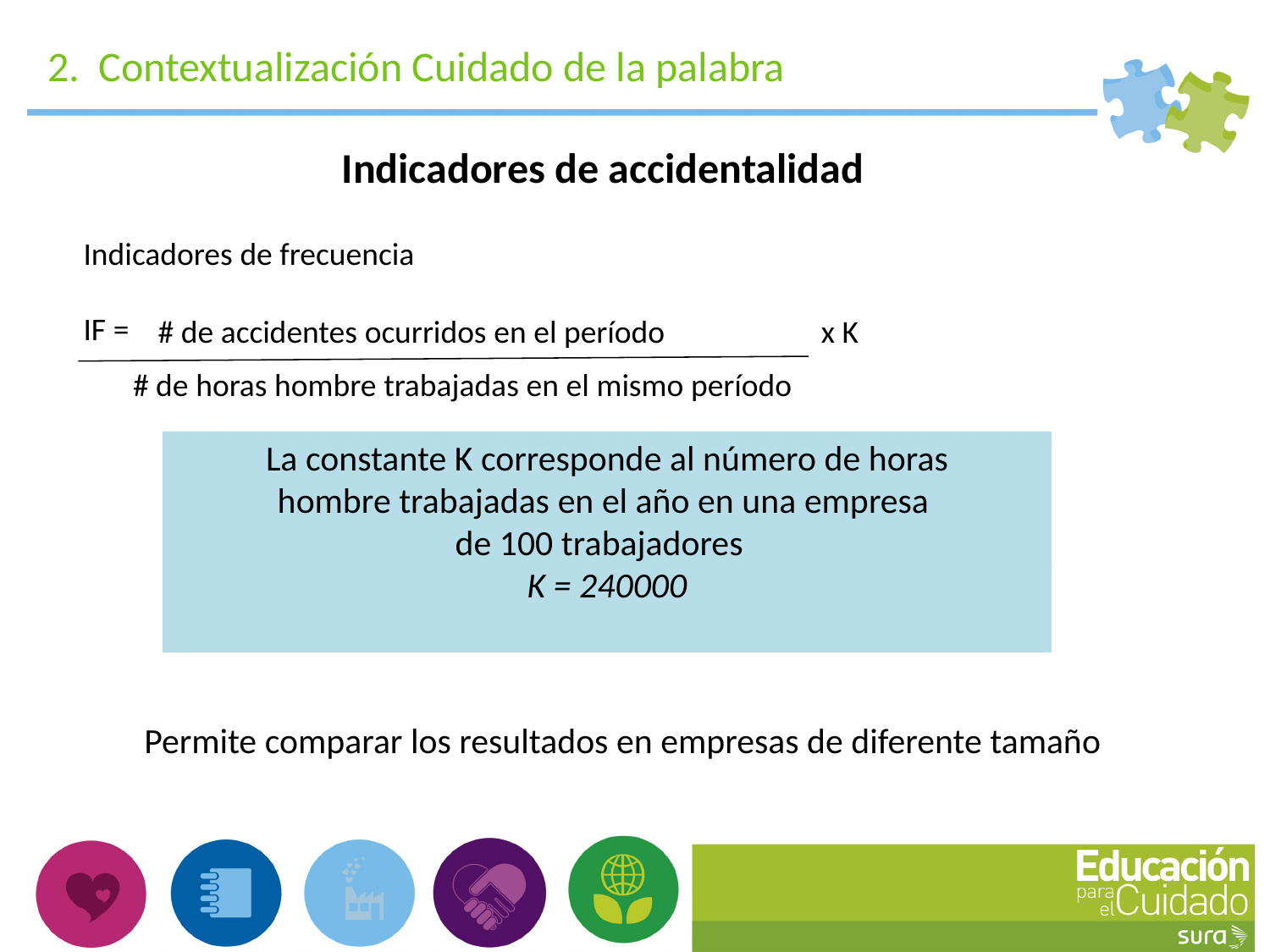

2.  Contextualización Cuidado de la palabra
Indicadores de accidentalidad
Indicadores de frecuencia
IF =
# de accidentes ocurridos en el período
x K
# de horas hombre trabajadas en el mismo período
La constante K corresponde al número de horas
hombre trabajadas en el año en una empresa
de 100 trabajadores
K = 240000

Permite comparar los resultados en empresas de diferente tamaño